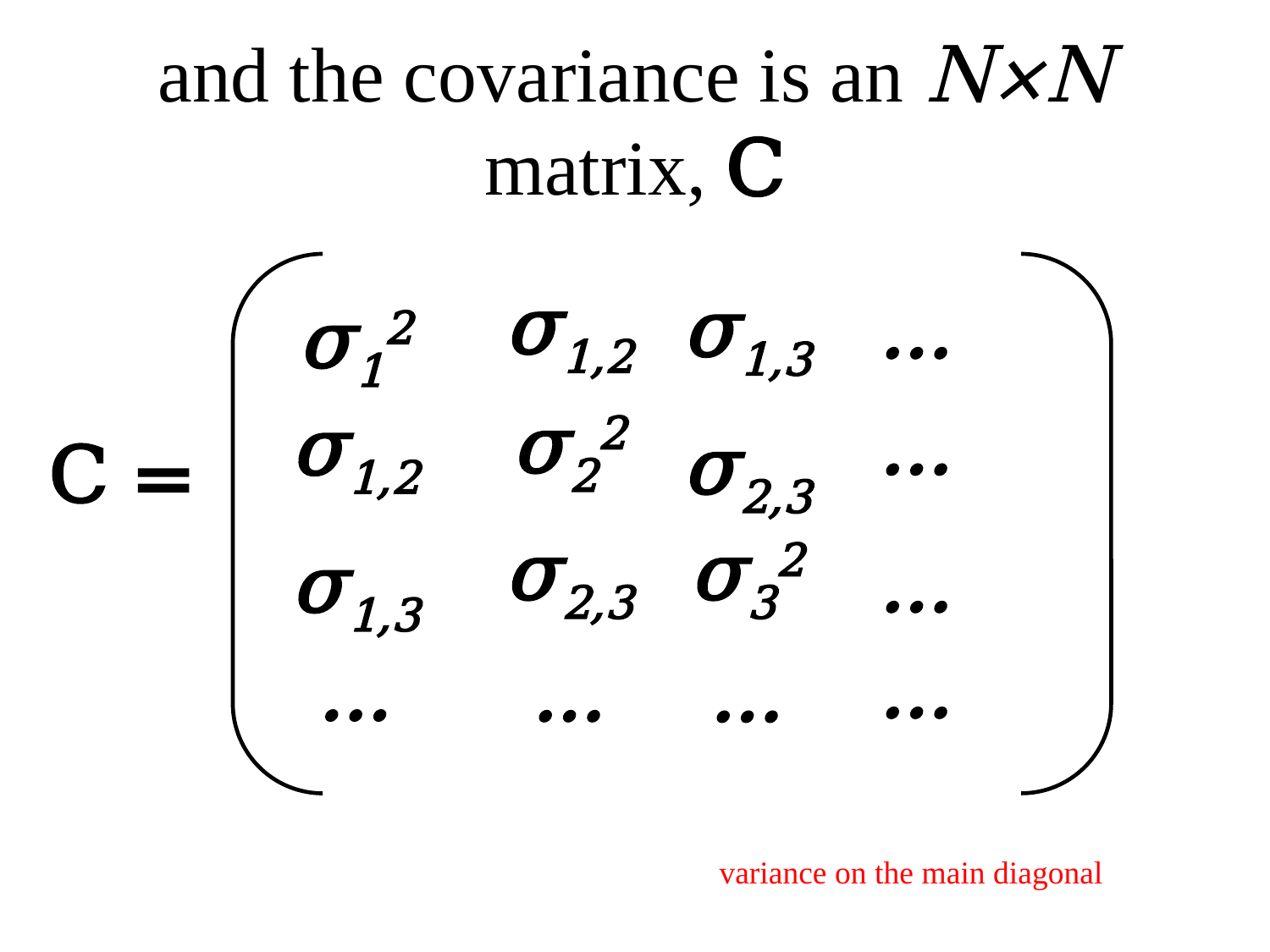

# and the covariance is an N×N matrix, C

…
σ1,2
σ1,3
σ12
…
σ22
σ1,2
σ2,3
C =
σ2,3
σ32
…
σ1,3
…
…
…
…
variance on the main diagonal